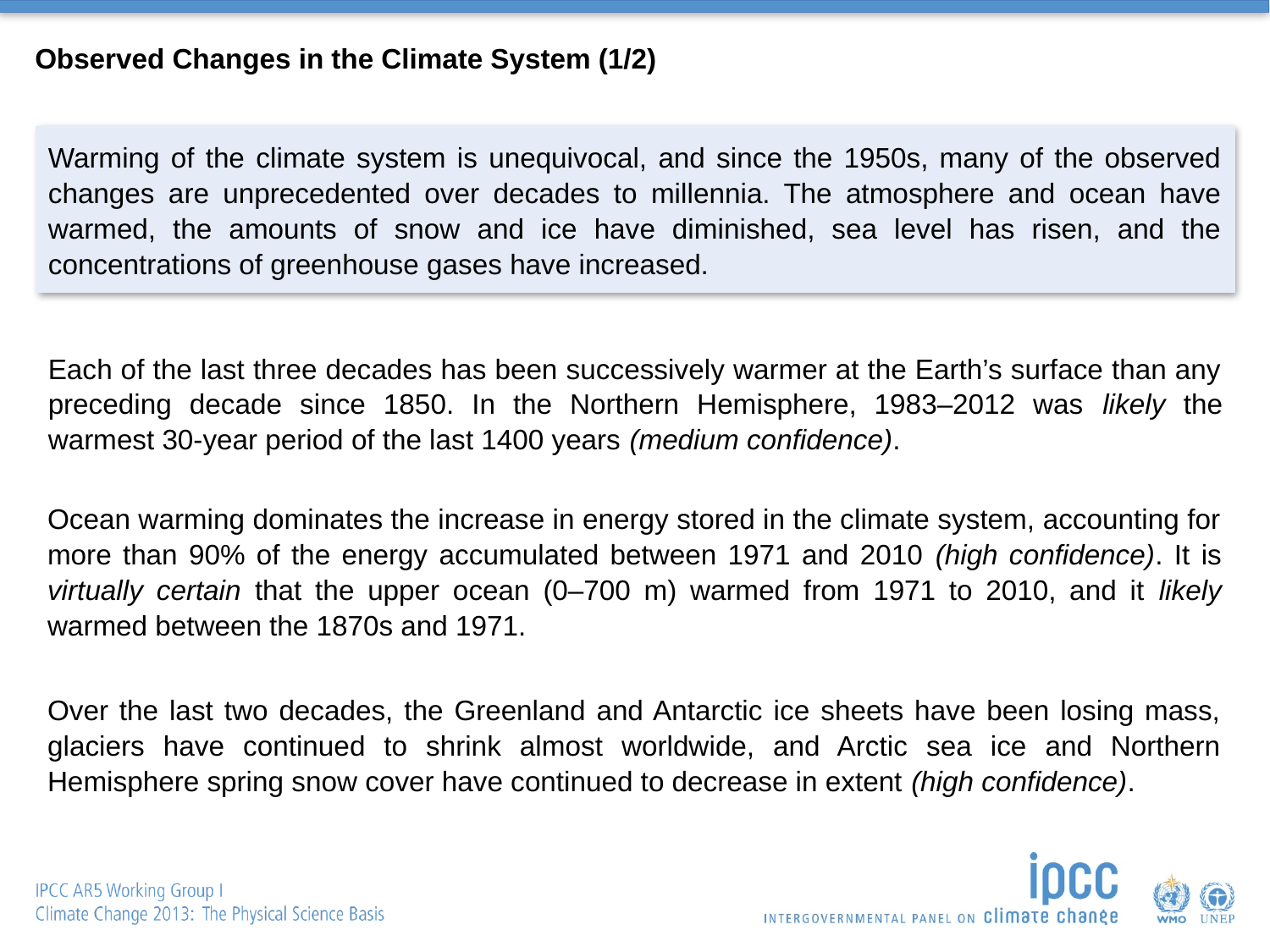

# Observed Changes in the Climate System (1/2)
Warming of the climate system is unequivocal, and since the 1950s, many of the observed changes are unprecedented over decades to millennia. The atmosphere and ocean have warmed, the amounts of snow and ice have diminished, sea level has risen, and the concentrations of greenhouse gases have increased.
Each of the last three decades has been successively warmer at the Earth’s surface than any preceding decade since 1850. In the Northern Hemisphere, 1983–2012 was likely the warmest 30-year period of the last 1400 years (medium confidence).
Ocean warming dominates the increase in energy stored in the climate system, accounting for more than 90% of the energy accumulated between 1971 and 2010 (high confidence). It is virtually certain that the upper ocean (0–700 m) warmed from 1971 to 2010, and it likely warmed between the 1870s and 1971.
Over the last two decades, the Greenland and Antarctic ice sheets have been losing mass, glaciers have continued to shrink almost worldwide, and Arctic sea ice and Northern Hemisphere spring snow cover have continued to decrease in extent (high confidence).